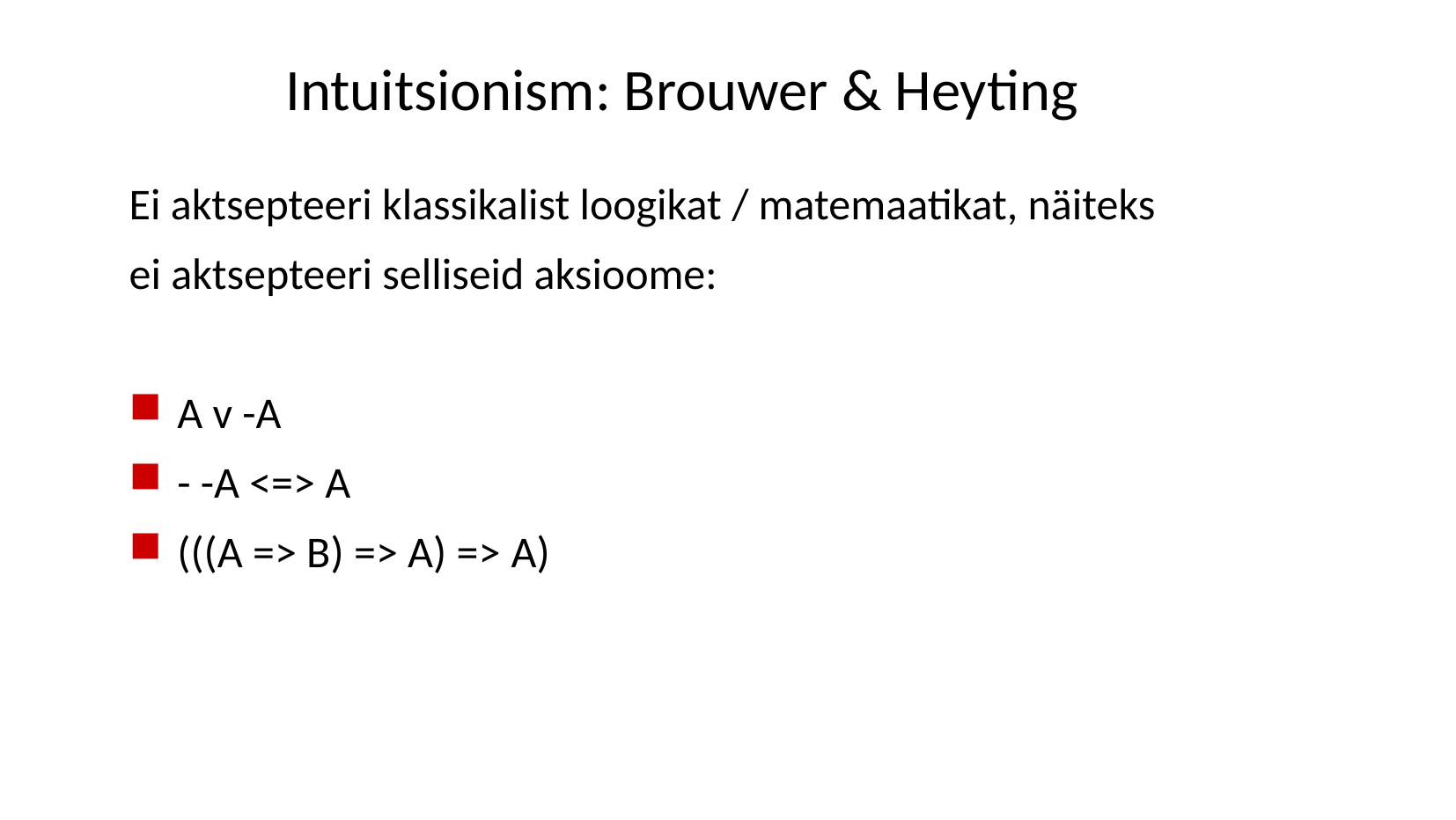

# Intuitsionism: Brouwer & Heyting

Ei aktsepteeri klassikalist loogikat / matemaatikat, näiteks
ei aktsepteeri selliseid aksioome:

A v -A
- -A <=> A
(((A => B) => A) => A)